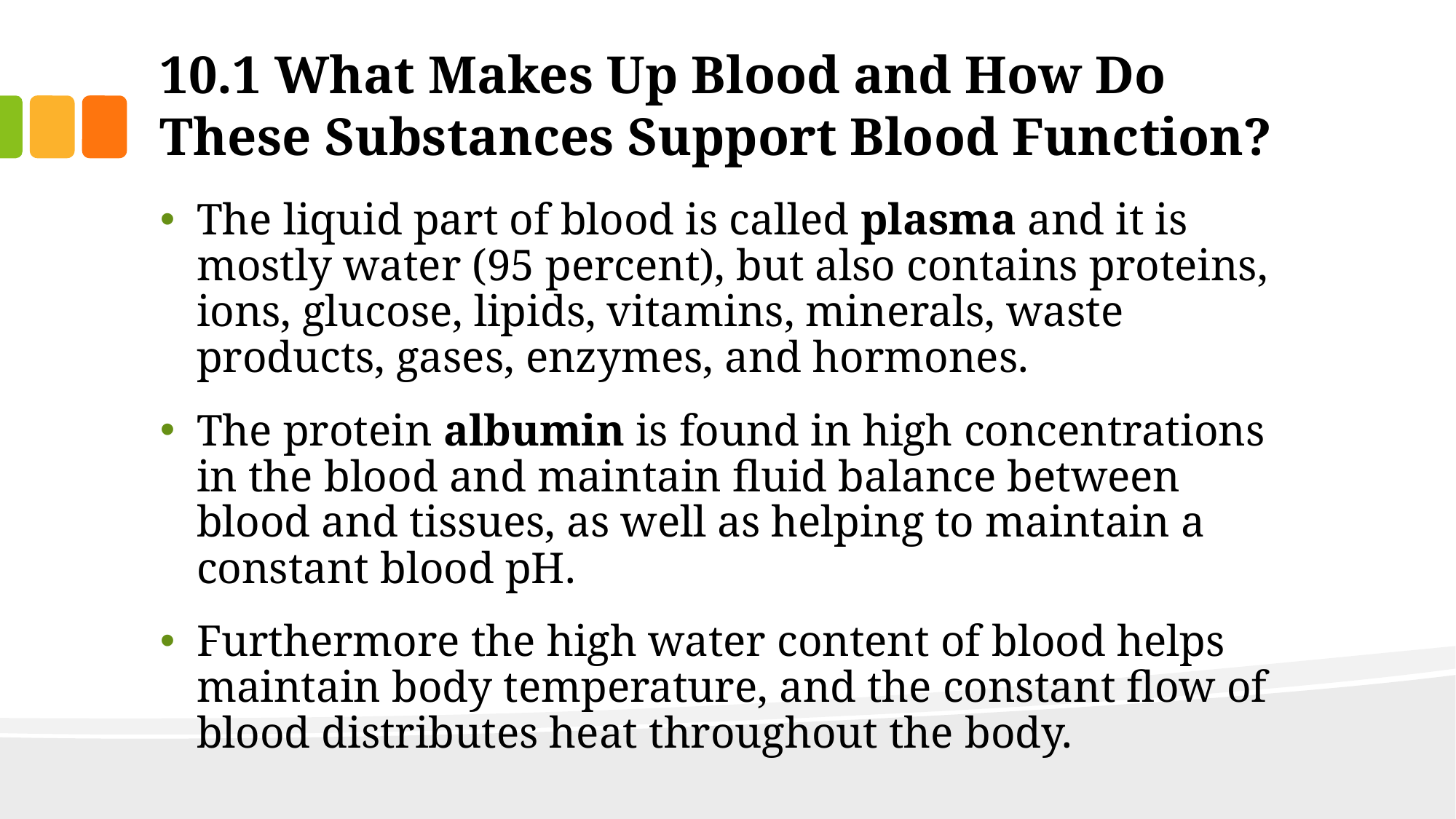

# 10.1 What Makes Up Blood and How Do These Substances Support Blood Function?
The liquid part of blood is called plasma and it is mostly water (95 percent), but also contains proteins, ions, glucose, lipids, vitamins, minerals, waste products, gases, enzymes, and hormones.
The protein albumin is found in high concentrations in the blood and maintain fluid balance between blood and tissues, as well as helping to maintain a constant blood pH.
Furthermore the high water content of blood helps maintain body temperature, and the constant flow of blood distributes heat throughout the body.